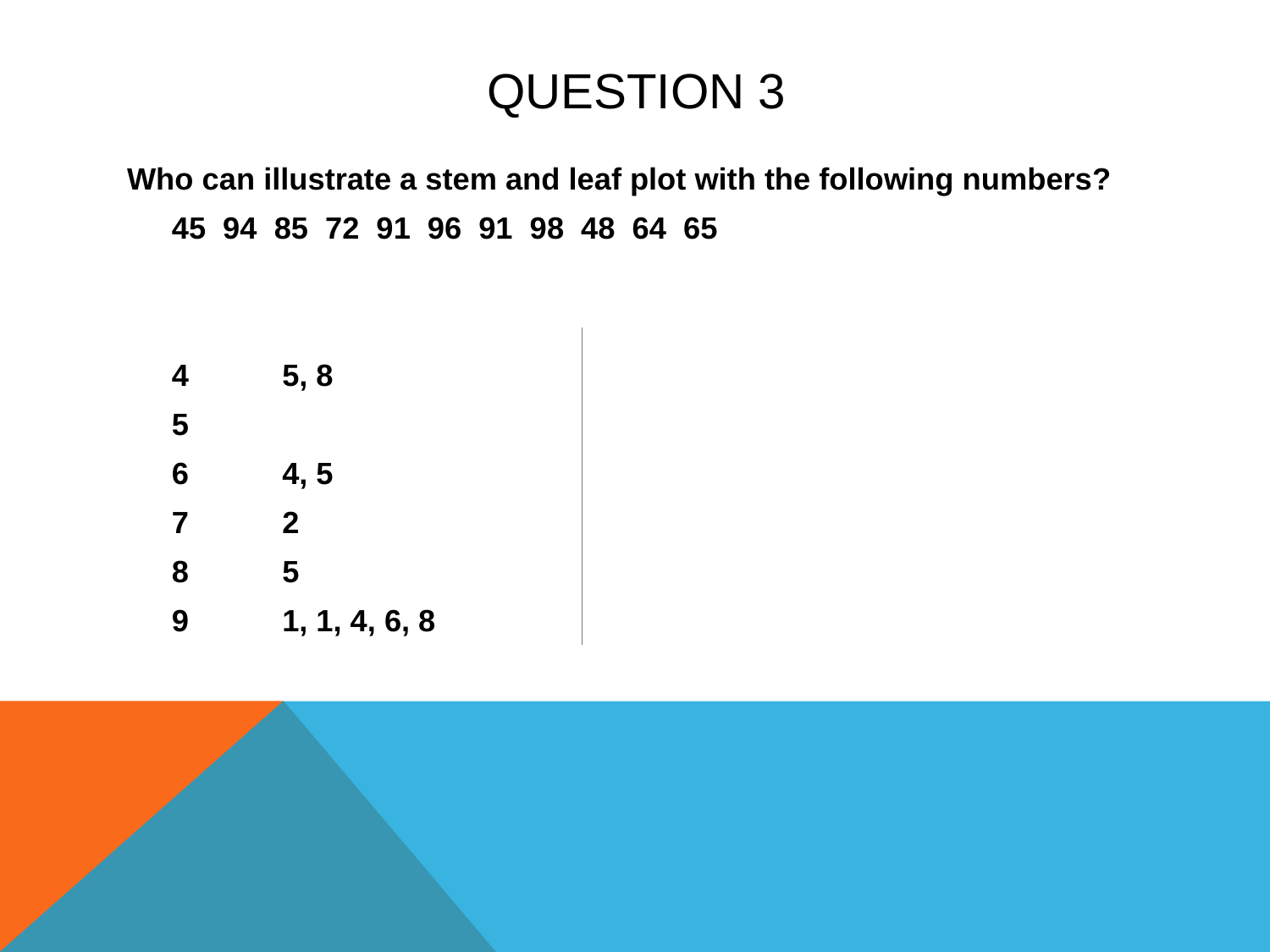

# Question 3
Who can illustrate a stem and leaf plot with the following numbers?
	45  94  85  72  91  96  91  98  48  64  65

				4	5, 8
				5
				6	4, 5
				7	2
				8	5
				9	1, 1, 4, 6, 8